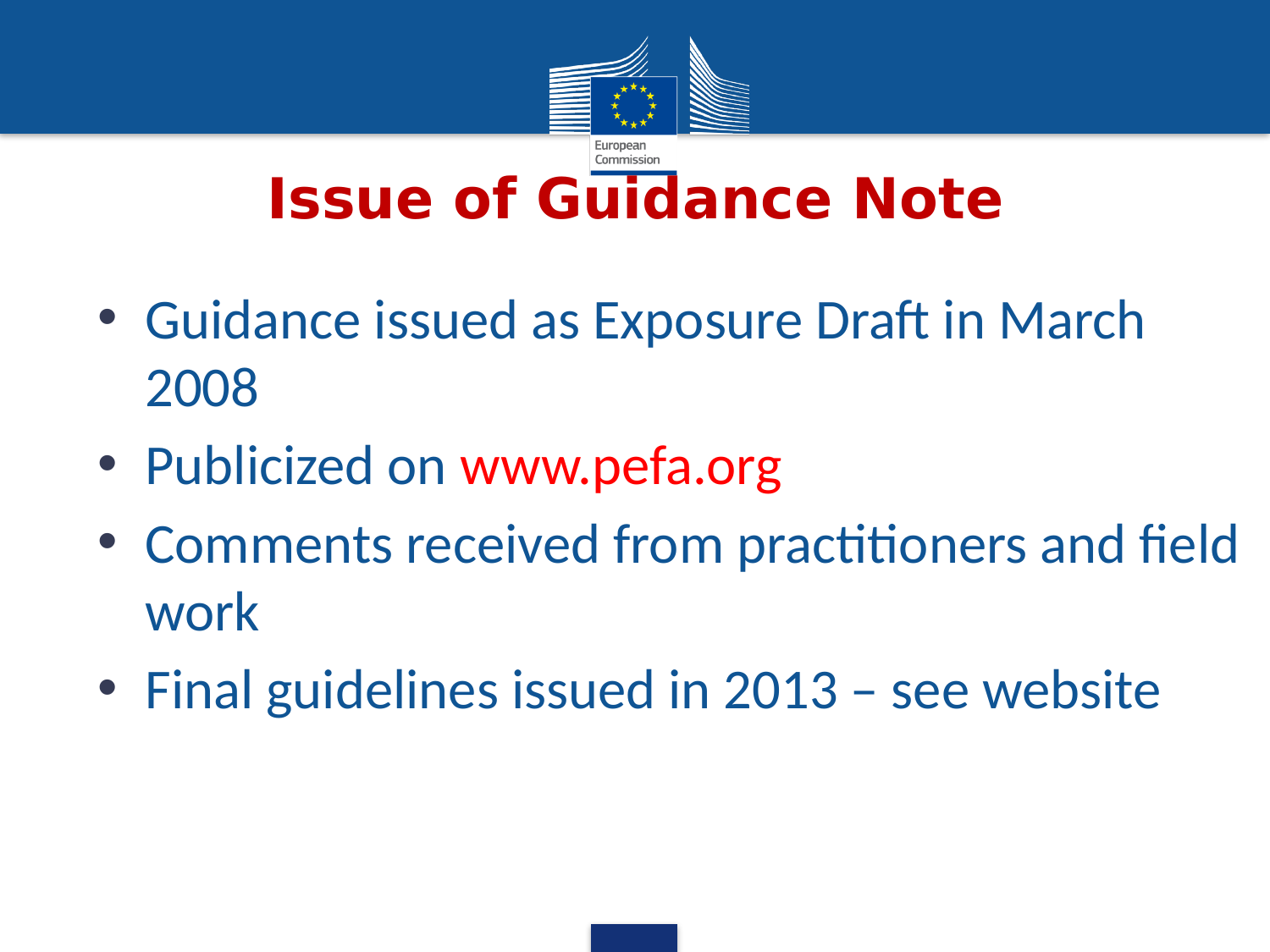

# Issue of Guidance Note
Guidance issued as Exposure Draft in March 2008
Publicized on www.pefa.org
Comments received from practitioners and field work
Final guidelines issued in 2013 – see website